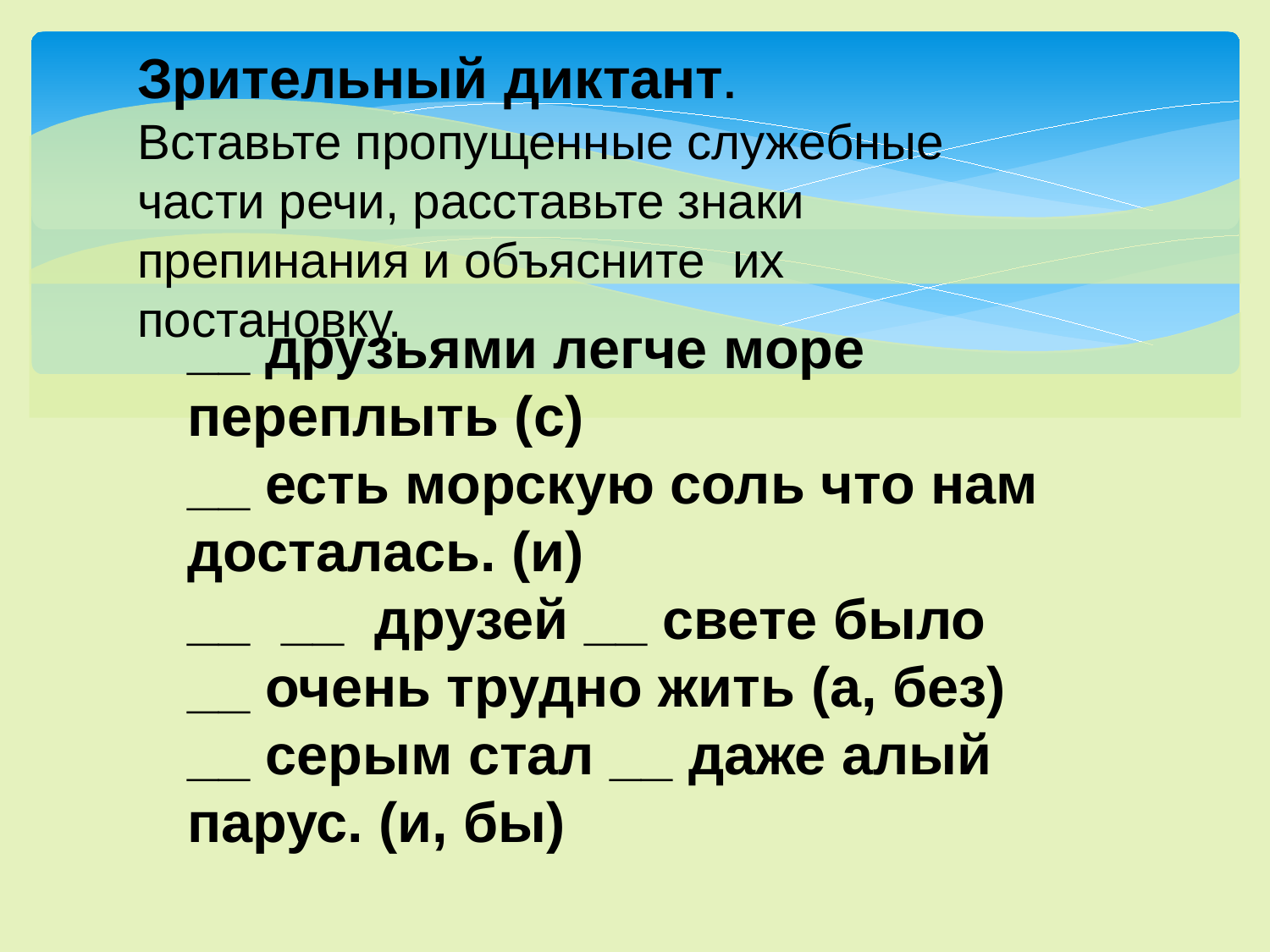

Зрительный диктант.
Вставьте пропущенные служебные части речи, расставьте знаки препинания и объясните  их постановку.

__ друзьями легче море переплыть (с)
__ есть морскую соль что нам досталась. (и)
__  __  друзей __ свете было __ очень трудно жить (а, без)
__ серым стал __ даже алый парус. (и, бы)